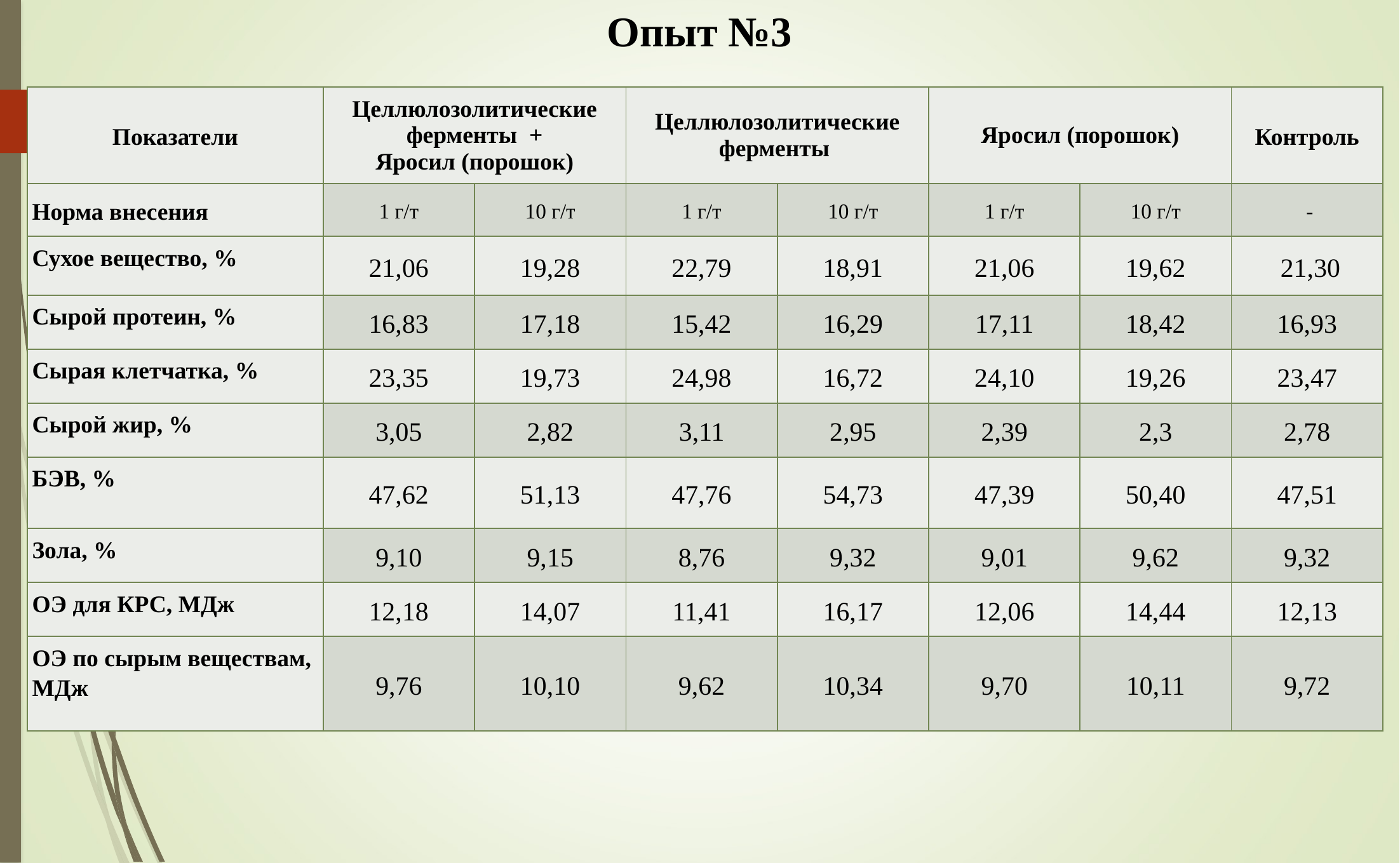

Опыт №3
| Показатели | Целлюлозолитические ферменты + Яросил (порошок) |  | Целлюлозолитические ферменты |  | Яросил (порошок) |  | Контроль |
| --- | --- | --- | --- | --- | --- | --- | --- |
| Норма внесения | 1 г/т | 10 г/т | 1 г/т | 10 г/т | 1 г/т | 10 г/т | - |
| Сухое вещество, % | 21,06 | 19,28 | 22,79 | 18,91 | 21,06 | 19,62 | 21,30 |
| Сырой протеин, % | 16,83 | 17,18 | 15,42 | 16,29 | 17,11 | 18,42 | 16,93 |
| Сырая клетчатка, % | 23,35 | 19,73 | 24,98 | 16,72 | 24,10 | 19,26 | 23,47 |
| Сырой жир, % | 3,05 | 2,82 | 3,11 | 2,95 | 2,39 | 2,3 | 2,78 |
| БЭВ, % | 47,62 | 51,13 | 47,76 | 54,73 | 47,39 | 50,40 | 47,51 |
| Зола, % | 9,10 | 9,15 | 8,76 | 9,32 | 9,01 | 9,62 | 9,32 |
| ОЭ для КРС, МДж | 12,18 | 14,07 | 11,41 | 16,17 | 12,06 | 14,44 | 12,13 |
| ОЭ по сырым веществам, МДж | 9,76 | 10,10 | 9,62 | 10,34 | 9,70 | 10,11 | 9,72 |